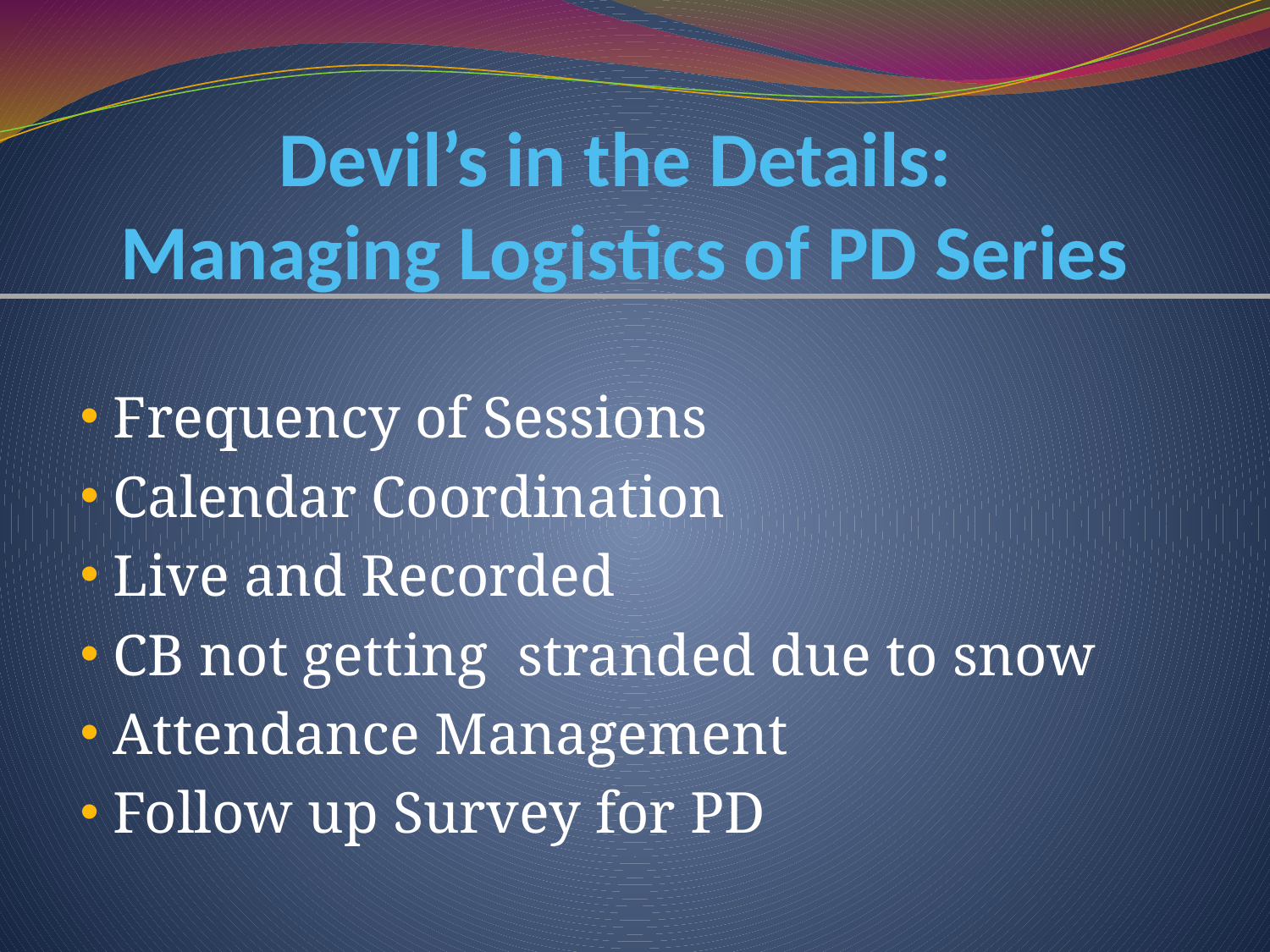

# Devil’s in the Details: Managing Logistics of PD Series
 Frequency of Sessions
 Calendar Coordination
 Live and Recorded
 CB not getting  stranded due to snow
 Attendance Management
 Follow up Survey for PD